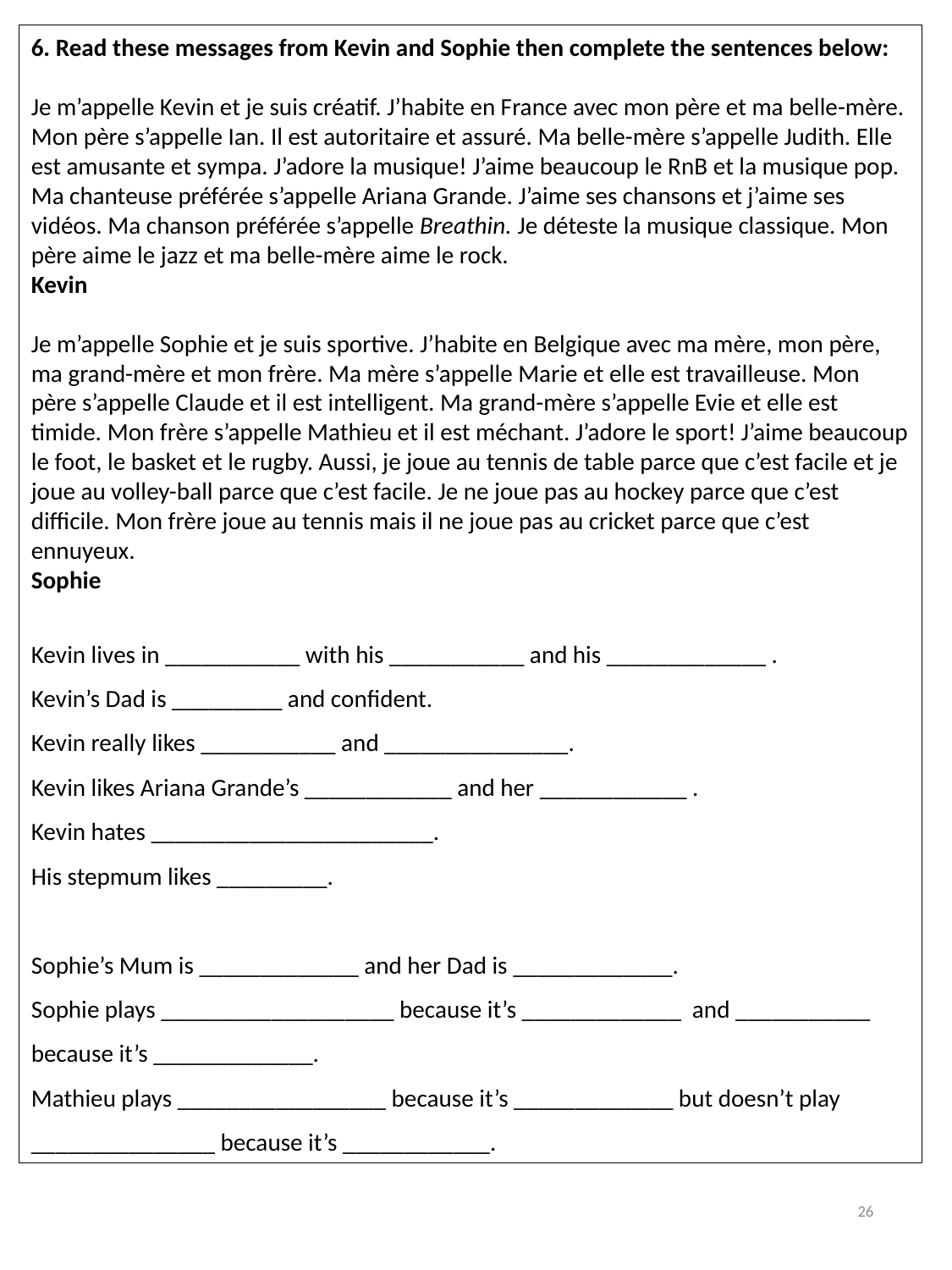

6. Read these messages from Kevin and Sophie then complete the sentences below:

Je m’appelle Kevin et je suis créatif. J’habite en France avec mon père et ma belle-mère. Mon père s’appelle Ian. Il est autoritaire et assuré. Ma belle-mère s’appelle Judith. Elle est amusante et sympa. J’adore la musique! J’aime beaucoup le RnB et la musique pop. Ma chanteuse préférée s’appelle Ariana Grande. J’aime ses chansons et j’aime ses vidéos. Ma chanson préférée s’appelle Breathin. Je déteste la musique classique. Mon père aime le jazz et ma belle-mère aime le rock.
Kevin

Je m’appelle Sophie et je suis sportive. J’habite en Belgique avec ma mère, mon père, ma grand-mère et mon frère. Ma mère s’appelle Marie et elle est travailleuse. Mon père s’appelle Claude et il est intelligent. Ma grand-mère s’appelle Evie et elle est timide. Mon frère s’appelle Mathieu et il est méchant. J’adore le sport! J’aime beaucoup le foot, le basket et le rugby. Aussi, je joue au tennis de table parce que c’est facile et je joue au volley-ball parce que c’est facile. Je ne joue pas au hockey parce que c’est difficile. Mon frère joue au tennis mais il ne joue pas au cricket parce que c’est ennuyeux.
Sophie

Kevin lives in ___________ with his ___________ and his _____________ .
Kevin’s Dad is _________ and confident.
Kevin really likes ___________ and _______________.
Kevin likes Ariana Grande’s ____________ and her ____________ .
Kevin hates _______________________.
His stepmum likes _________.

Sophie’s Mum is _____________ and her Dad is _____________.
Sophie plays ___________________ because it’s _____________  and ___________ because it’s _____________.
Mathieu plays _________________ because it’s _____________ but doesn’t play _______________ because it’s ____________.
26